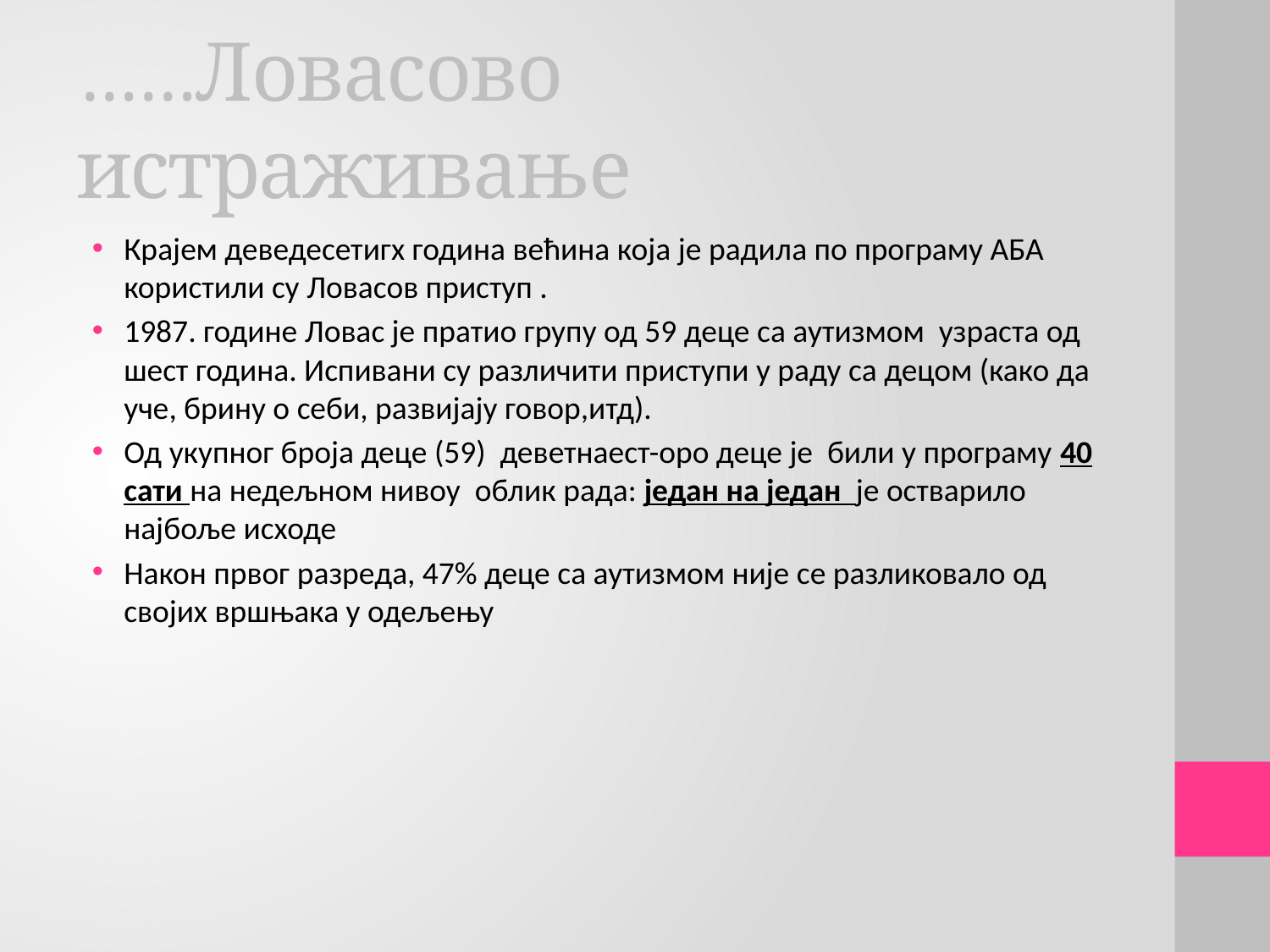

# ……Ловасово истраживање
Крајем деведесетигх година већина која је радила по програму АБА  користили су Ловасов приступ .
1987. године Ловас је пратио групу од 59 деце са аутизмом  узраста од  шест година. Испивани су различити приступи у раду са децом (како да уче, брину о себи, развијају говор,итд).
Од укупног броја деце (59)  деветнаест-оро деце је  били у програму 40 сати на недељном нивоу  облик рада: један на један  је остварило најбоље исходе
Након првог разреда, 47% деце са аутизмом није се разликовало од својих вршњака у одељењу